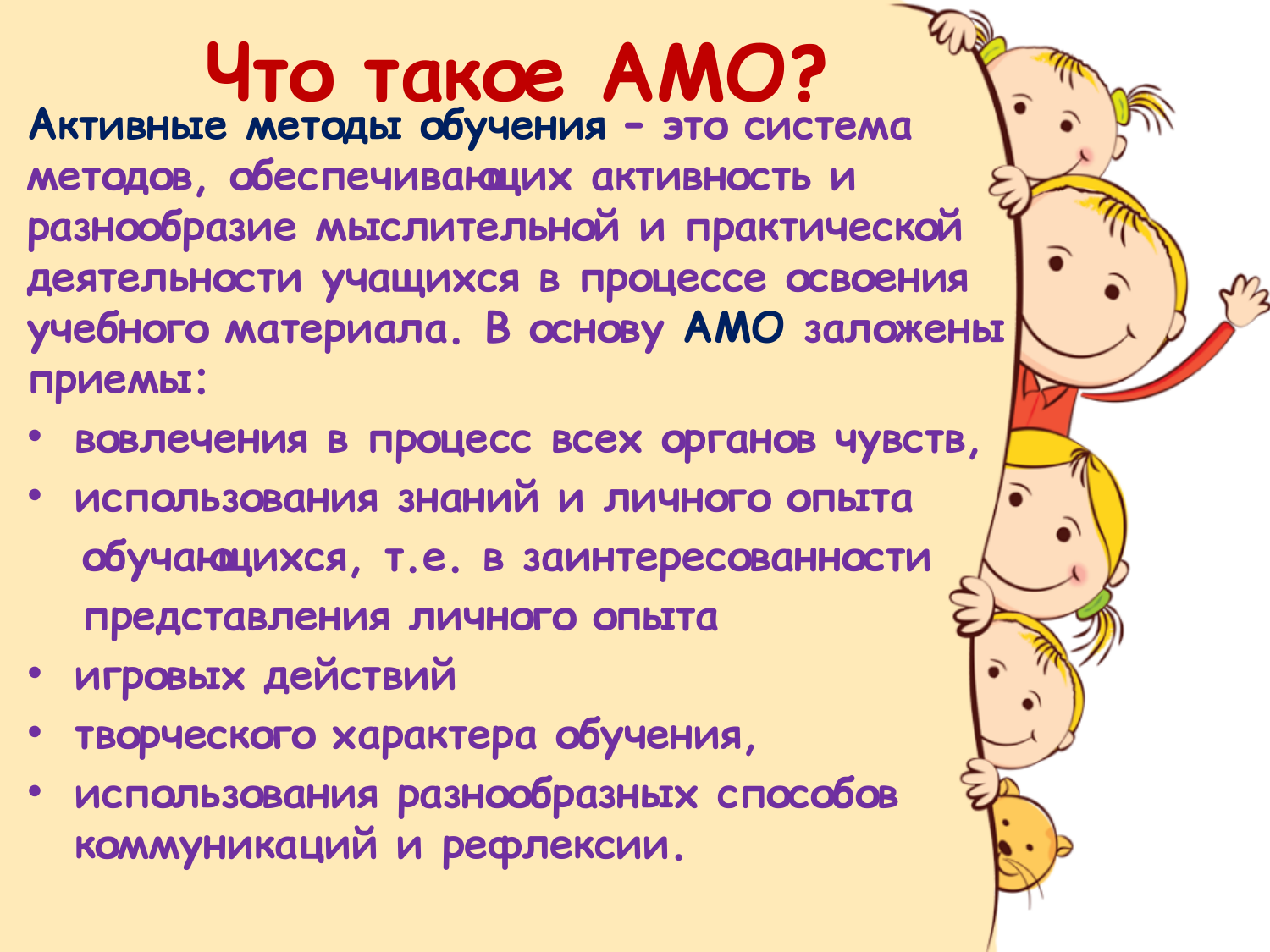

Что такое АМО?
Активные методы обучения – это система методов, обеспечивающих активность и разнообразие мыслительной и практической деятельности учащихся в процессе освоения учебного материала. В основу АМО заложены приемы:
вовлечения в процесс всех органов чувств,
использования знаний и личного опыта
   обучающихся, т.е. в заинтересованности
   представления личного опыта
игровых действий
творческого характера обучения,
использования разнообразных способов коммуникаций и рефлексии.